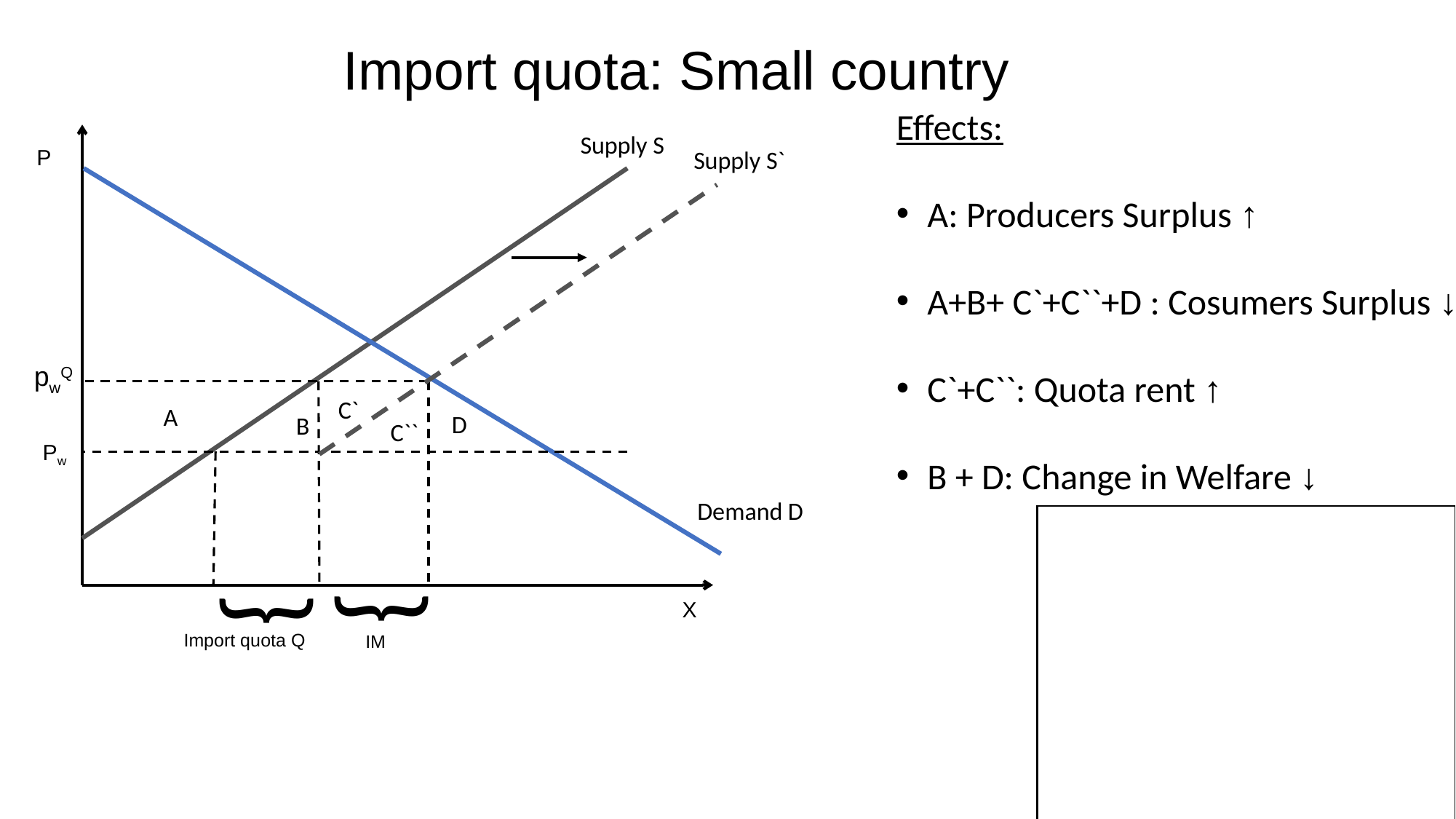

Import quota: Small country
Effects:

A: Producers Surplus ↑

A+B+ C`+C``+D : Cosumers Surplus ↓

C`+C``: Quota rent ↑

B + D: Change in Welfare ↓

Supply S
P
Supply S`
pwQ
C`
A
D
B
C``
Pw
Demand D

{
{
 X
Import quota Q
IM